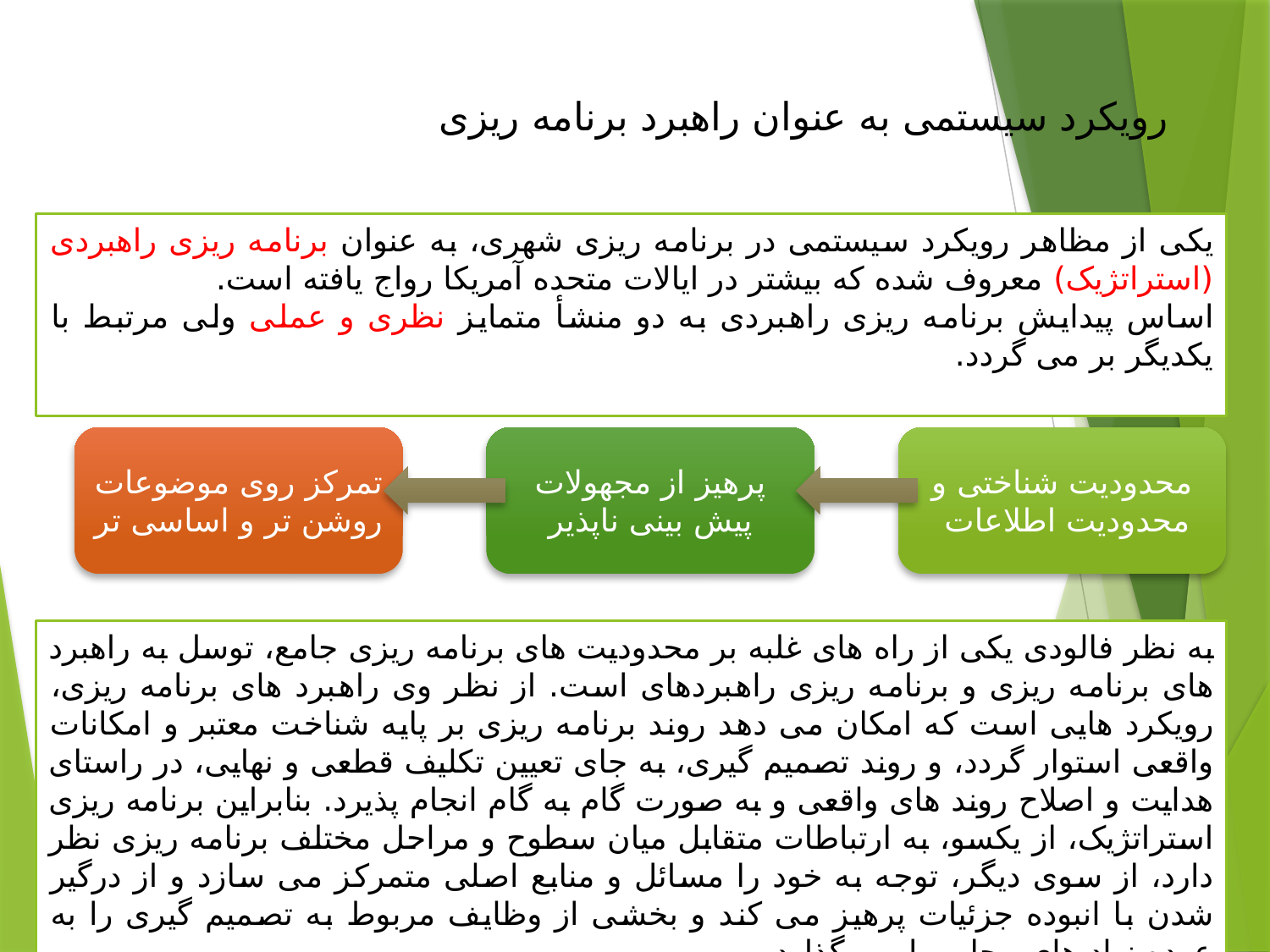

رویکرد سیستمی به عنوان راهبرد برنامه ریزی
یکی از مظاهر رویکرد سیستمی در برنامه ریزی شهری، به عنوان برنامه ریزی راهبردی (استراتژیک) معروف شده که بیشتر در ایالات متحده آمریکا رواج یافته است.
اساس پیدایش برنامه ریزی راهبردی به دو منشأ متمایز نظری و عملی ولی مرتبط با یکدیگر بر می گردد.

تمرکز روی موضوعات روشن تر و اساسی تر
پرهیز از مجهولات پیش بینی ناپذیر
محدودیت شناختی و محدودیت اطلاعات

به نظر فالودی یکی از راه های غلبه بر محدودیت های برنامه ریزی جامع، توسل به راهبرد های برنامه ریزی و برنامه ریزی راهبردهای است. از نظر وی راهبرد های برنامه ریزی، رویکرد هایی است که امکان می دهد روند برنامه ریزی بر پایه شناخت معتبر و امکانات واقعی استوار گردد، و روند تصمیم گیری، به جای تعیین تکلیف قطعی و نهایی، در راستای هدایت و اصلاح روند های واقعی و به صورت گام به گام انجام پذیرد. بنابراین برنامه ریزی استراتژیک، از یکسو، به ارتباطات متقابل میان سطوح و مراحل مختلف برنامه ریزی نظر دارد، از سوی دیگر، توجه به خود را مسائل و منابع اصلی متمرکز می سازد و از درگیر شدن با انبوده جزئیات پرهیز می کند و بخشی از وظایف مربوط به تصمیم گیری را به عهده نهاد های محلی وا می گذارد.